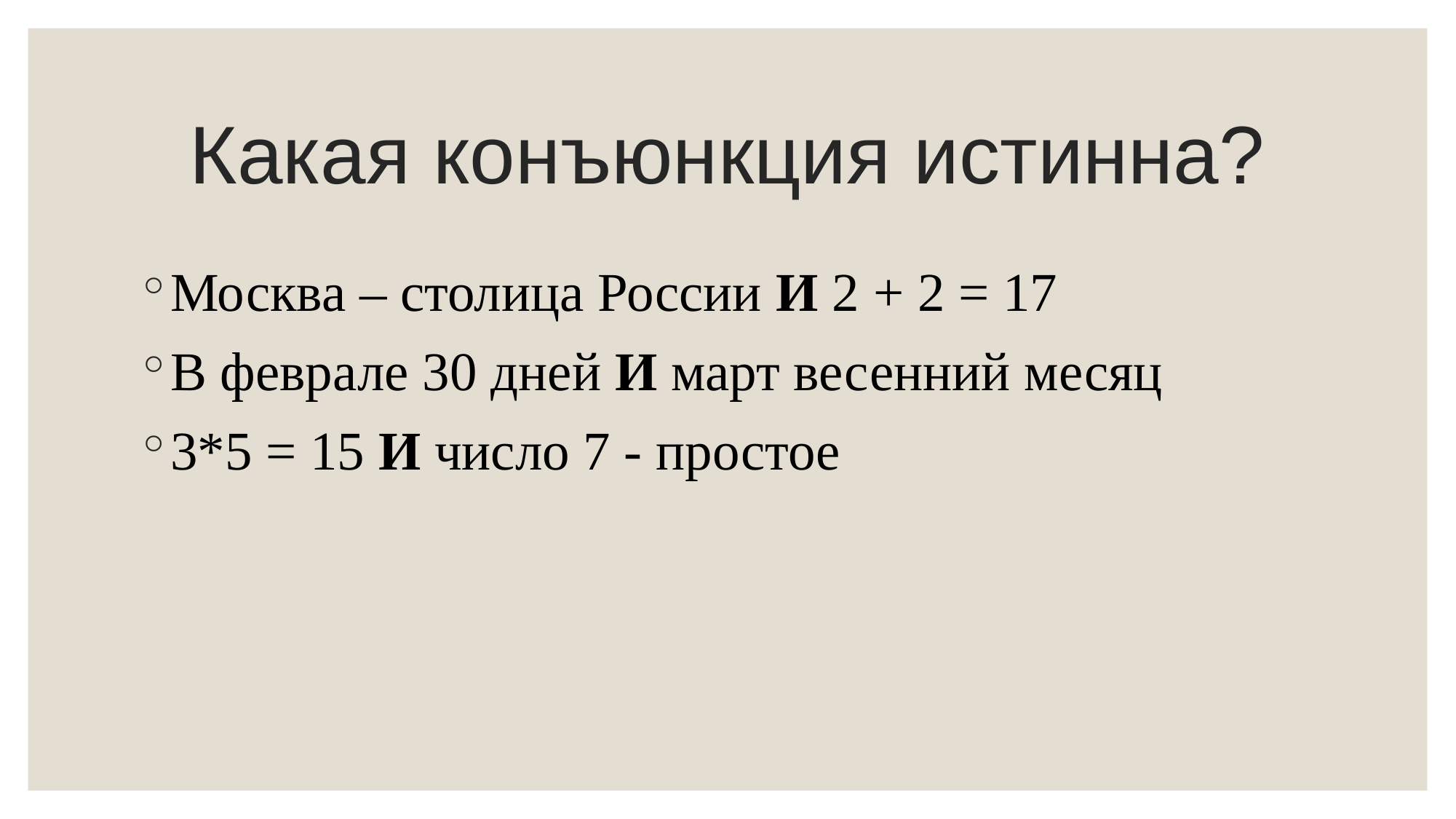

# Какая конъюнкция истинна?
Москва – столица России И 2 + 2 = 17
В феврале 30 дней И март весенний месяц
3*5 = 15 И число 7 - простое